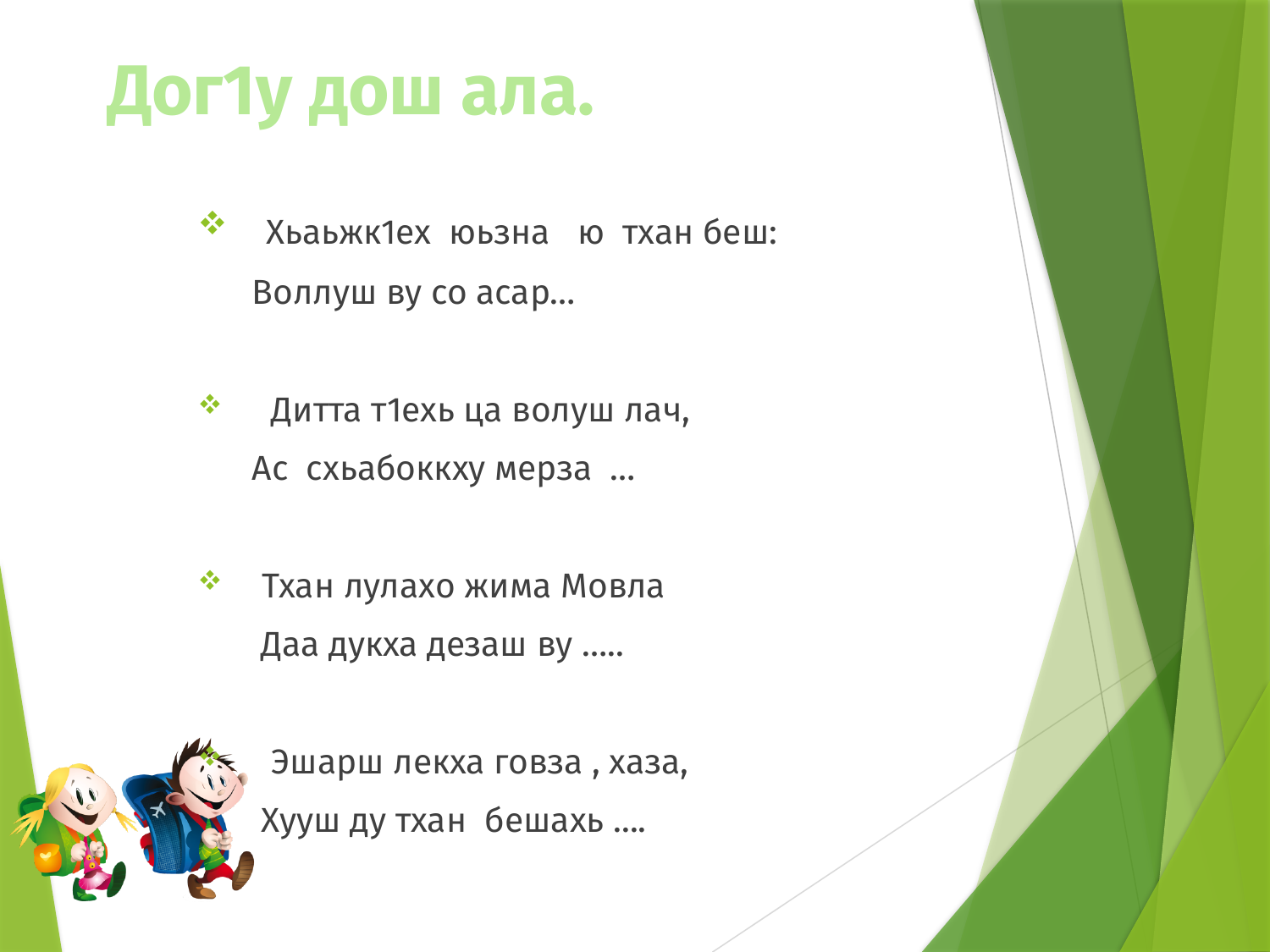

# Дог1у дош ала.
  Хьаьжк1ех  юьзна   ю  тхан беш:
      Воллуш ву со асар…

   Дитта т1ехь ца волуш лач,
      Ас  схьабоккху мерза  …

  Тхан лулахо жима Мовла
       Даа дукха дезаш ву …..

   Эшарш лекха говза , хаза,
       Хууш ду тхан  бешахь ....